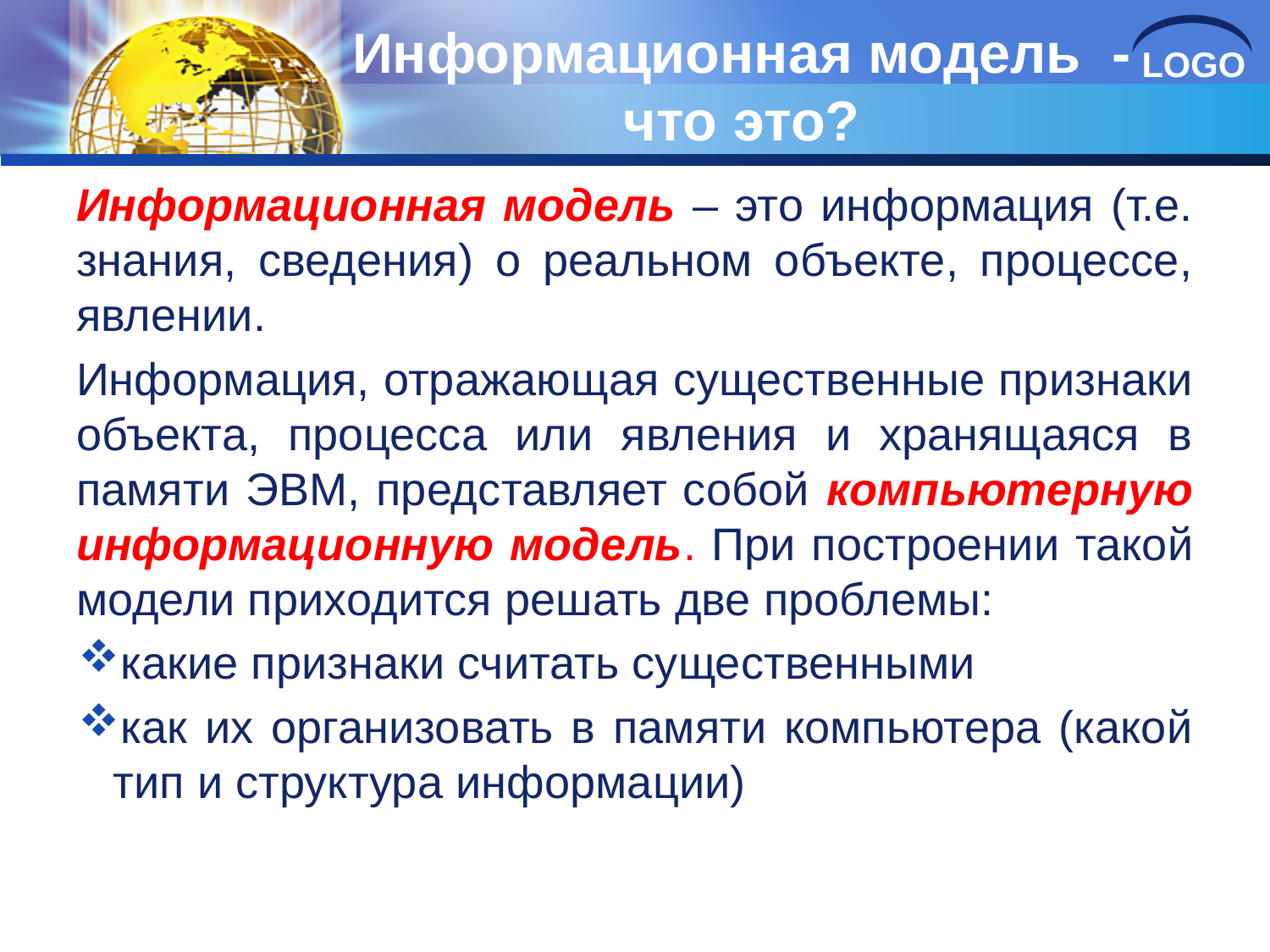

# Информационная модель  - что это?
Информационная модель – это информация (т.е. знания, сведения) о реальном объекте, процессе, явлении.
Информация, отражающая существенные признаки объекта, процесса или явления и хранящаяся в памяти ЭВМ, представляет собой компьютерную информационную модель. При построении такой модели приходится решать две проблемы:
какие признаки считать существенными
как их организовать в памяти компьютера (какой тип и структура информации)